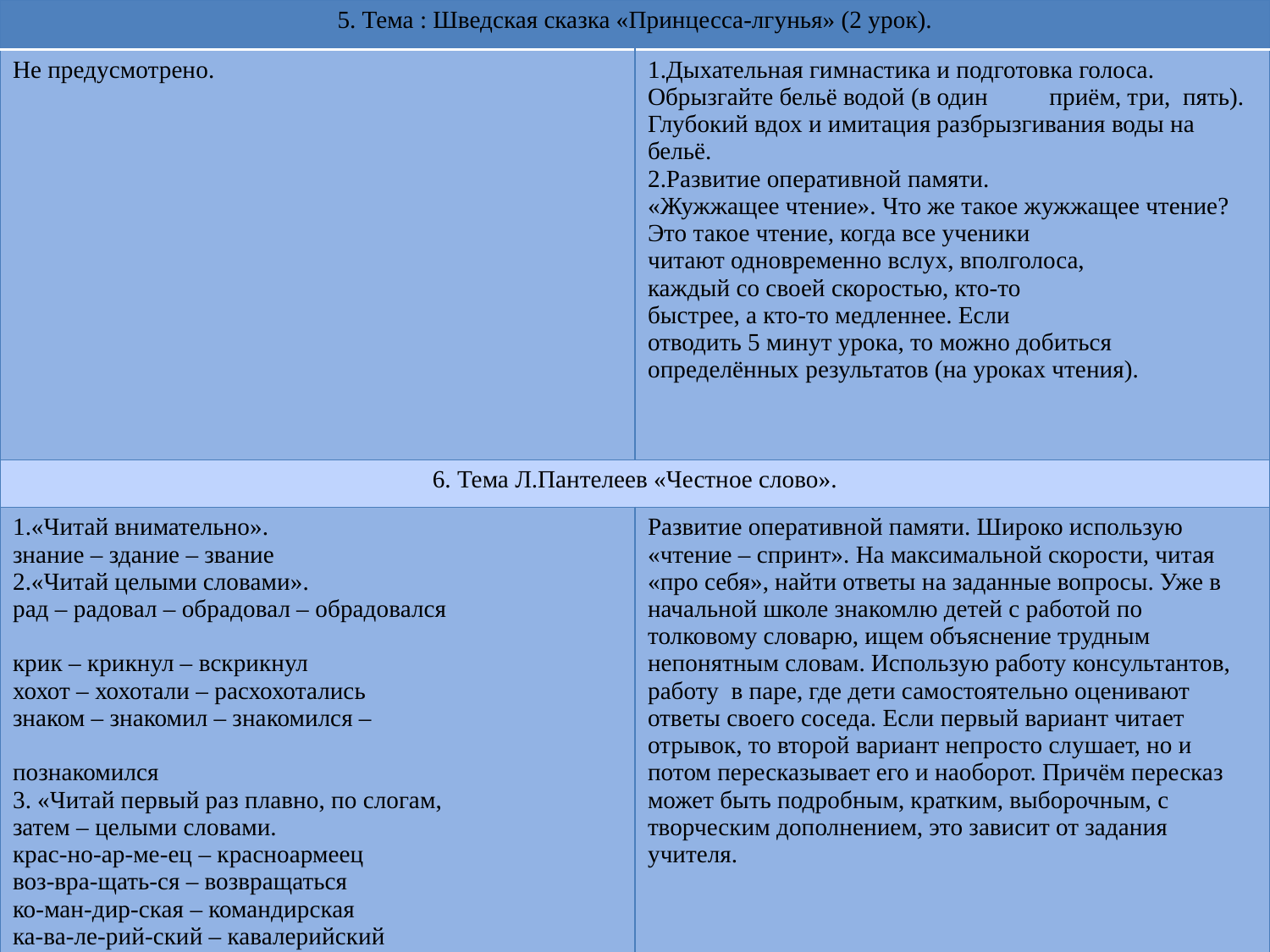

| 5. Тема : Шведская сказка «Принцесса-лгунья» (2 урок). |  |
| --- | --- |
| Не предусмотрено. | 1.Дыхательная гимнастика и подготовка голоса. Обрызгайте бельё водой (в один приём, три, пять). Глубокий вдох и имитация разбрызгивания воды на бельё.         2.Развитие оперативной памяти. «Жужжащее чтение». Что же такое жужжащее чтение? Это такое чтение, когда все ученики читают одновременно вслух, вполголоса, каждый со своей скоростью, кто-то быстрее, а кто-то медленнее. Если отводить 5 минут урока, то можно добиться определённых результатов (на уроках чтения). |
| 6. Тема Л.Пантелеев «Честное слово». |  |
| 1.«Читай внимательно». знание – здание – звание 2.«Читай целыми словами». рад – радовал – обрадовал – обрадовался крик – крикнул – вскрикнул хохот – хохотали – расхохотались знаком – знакомил – знакомился – познакомился 3. «Читай первый раз плавно, по слогам, затем – целыми словами. крас-но-ар-ме-ец – красноармеец воз-вра-щать-ся – возвращаться ко-ман-дир-ская – командирская ка-ва-ле-рий-ский – кавалерийский | Развитие оперативной памяти. Широко использую «чтение – спринт». На максимальной скорости, читая «про себя», найти ответы на заданные вопросы. Уже в начальной школе знакомлю детей с работой по толковому словарю, ищем объяснение трудным непонятным словам. Использую работу консультантов, работу в паре, где дети самостоятельно оценивают ответы своего соседа. Если первый вариант читает отрывок, то второй вариант непросто слушает, но и потом пересказывает его и наоборот. Причём пересказ может быть подробным, кратким, выборочным, с творческим дополнением, это зависит от задания учителя. |
#